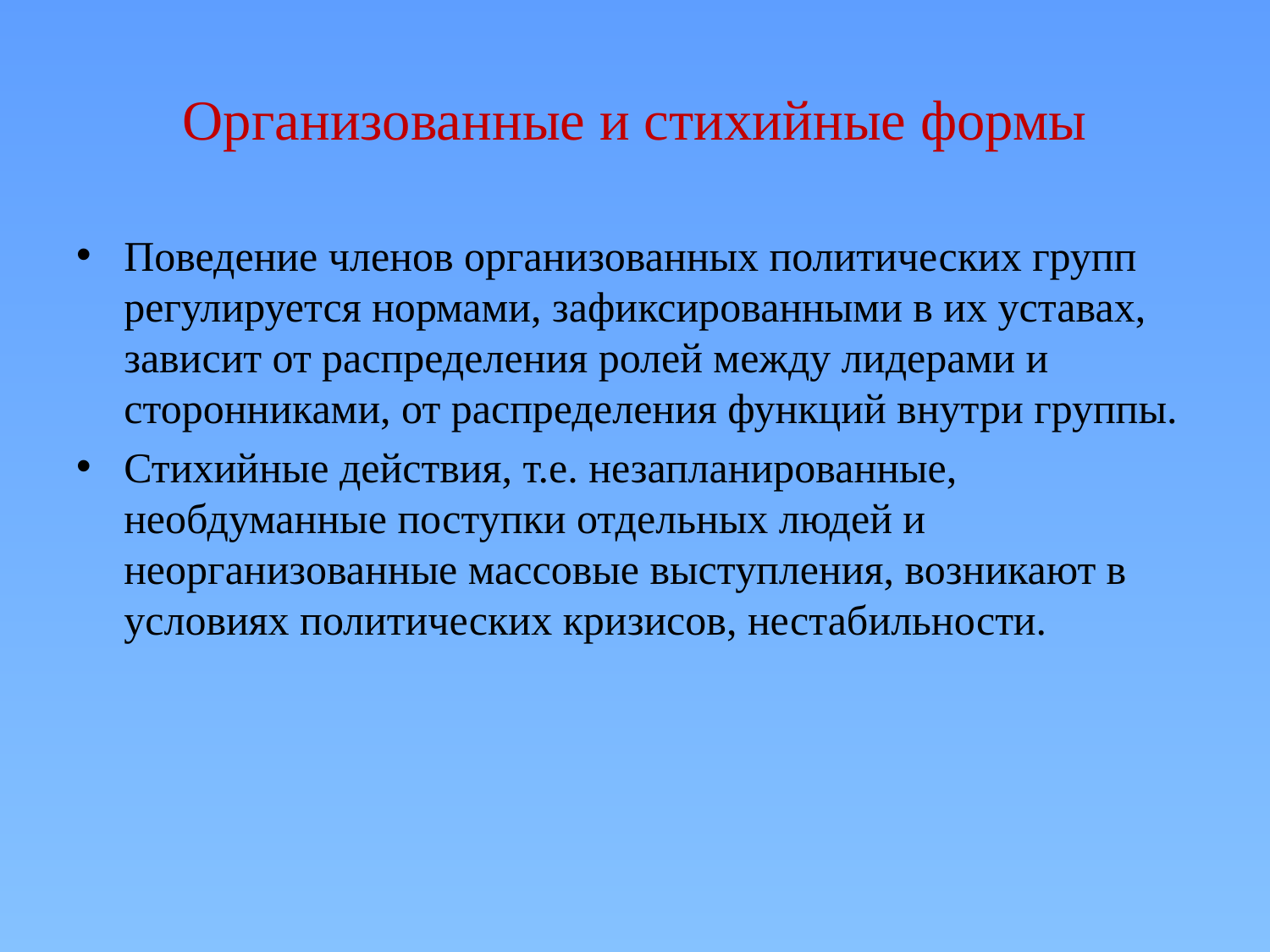

# Организованные и стихийные формы
Поведение членов организованных политических групп регулируется нормами, зафиксированными в их уставах, зависит от распределения ролей между лидерами и сторонниками, от распределения функций внутри группы.
Стихийные действия, т.е. незапланированные, необдуманные поступки отдельных людей и неорганизованные массовые выступления, возникают в условиях политических кризисов, нестабильности.